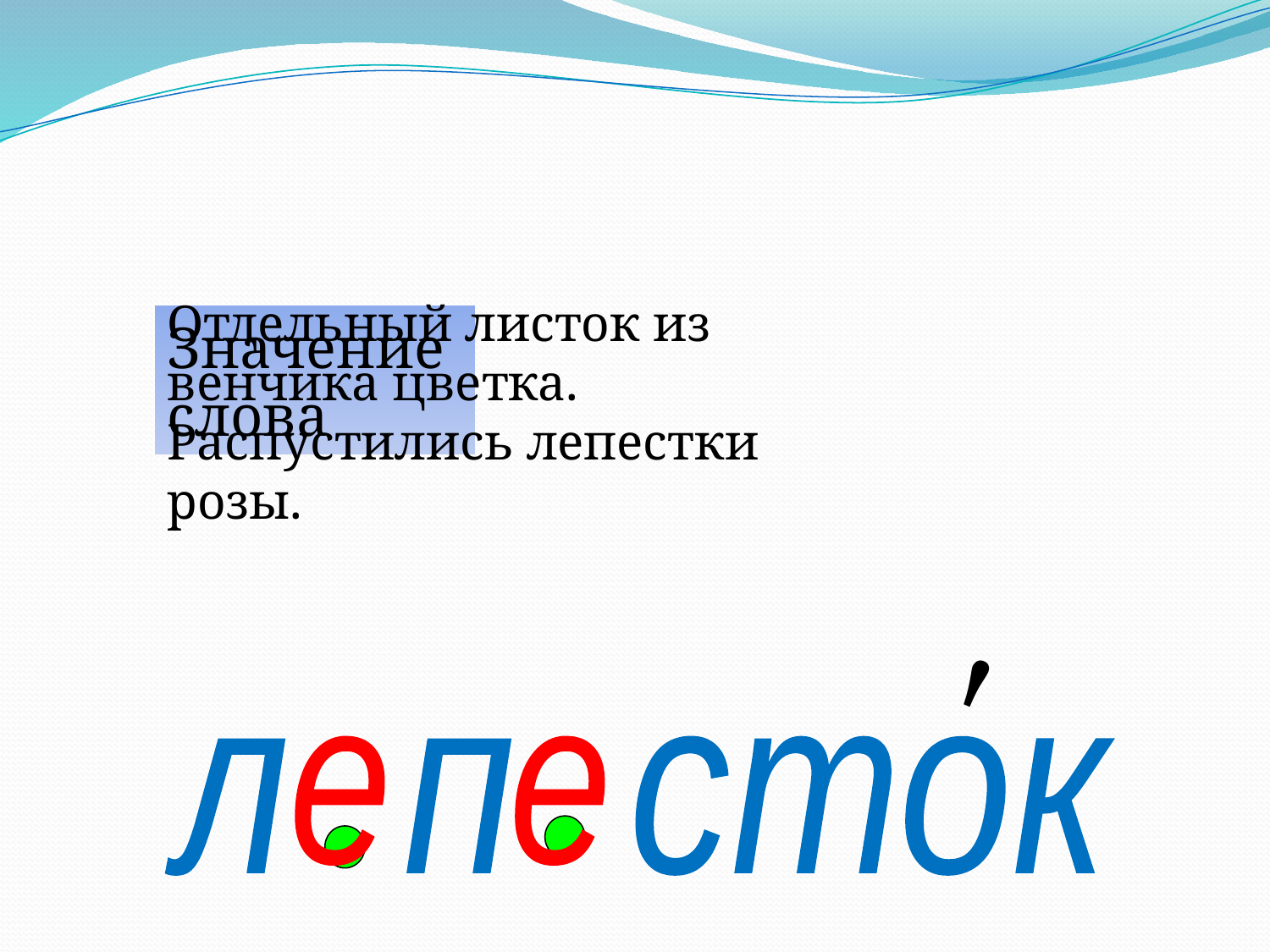

Отдельный листок из венчика цветка. Распустились лепестки розы.
Значение слова
′
л  п  сток
е
е